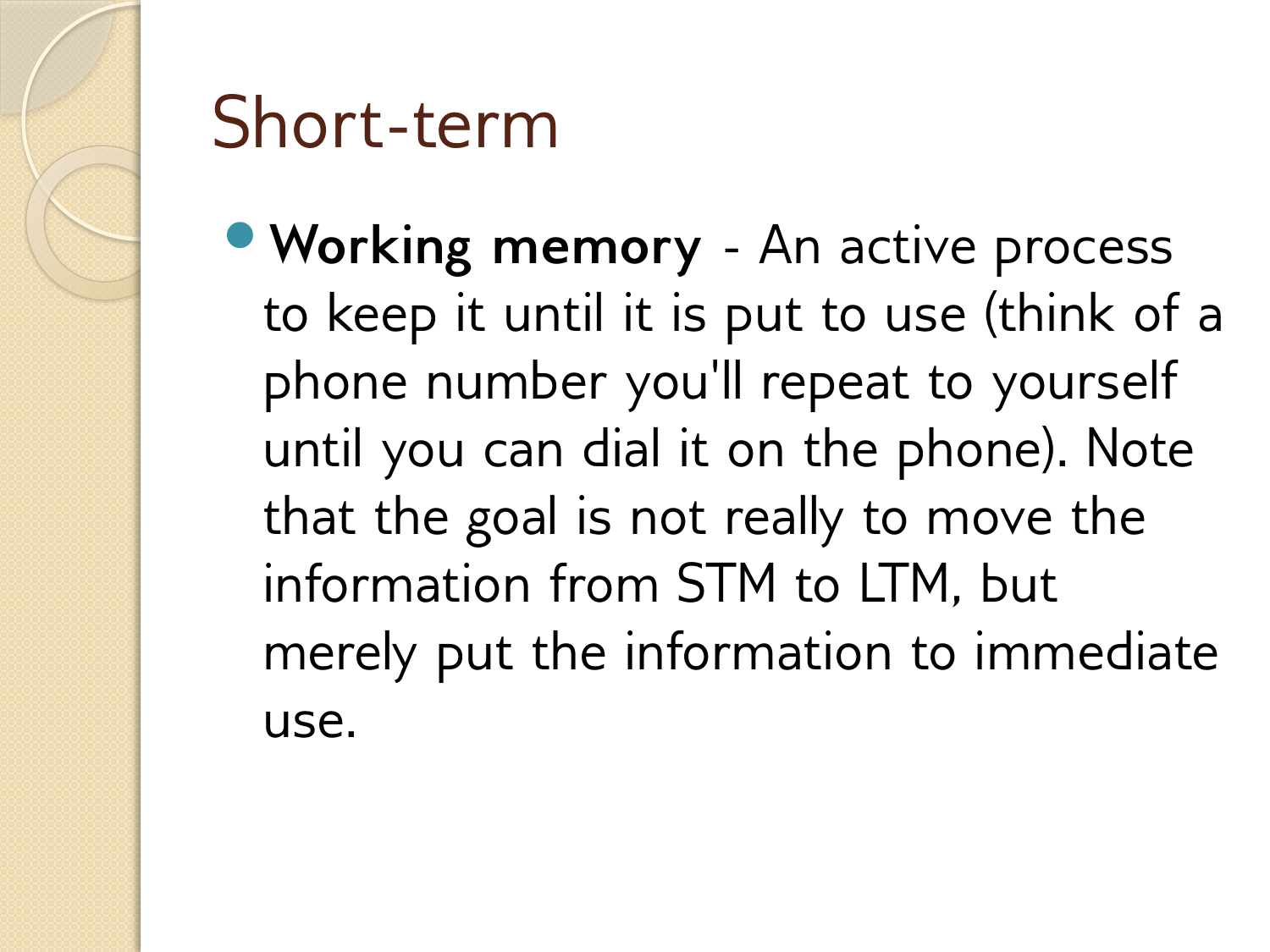

# Short-term
Working memory - An active process to keep it until it is put to use (think of a phone number you'll repeat to yourself until you can dial it on the phone). Note that the goal is not really to move the information from STM to LTM, but merely put the information to immediate use.